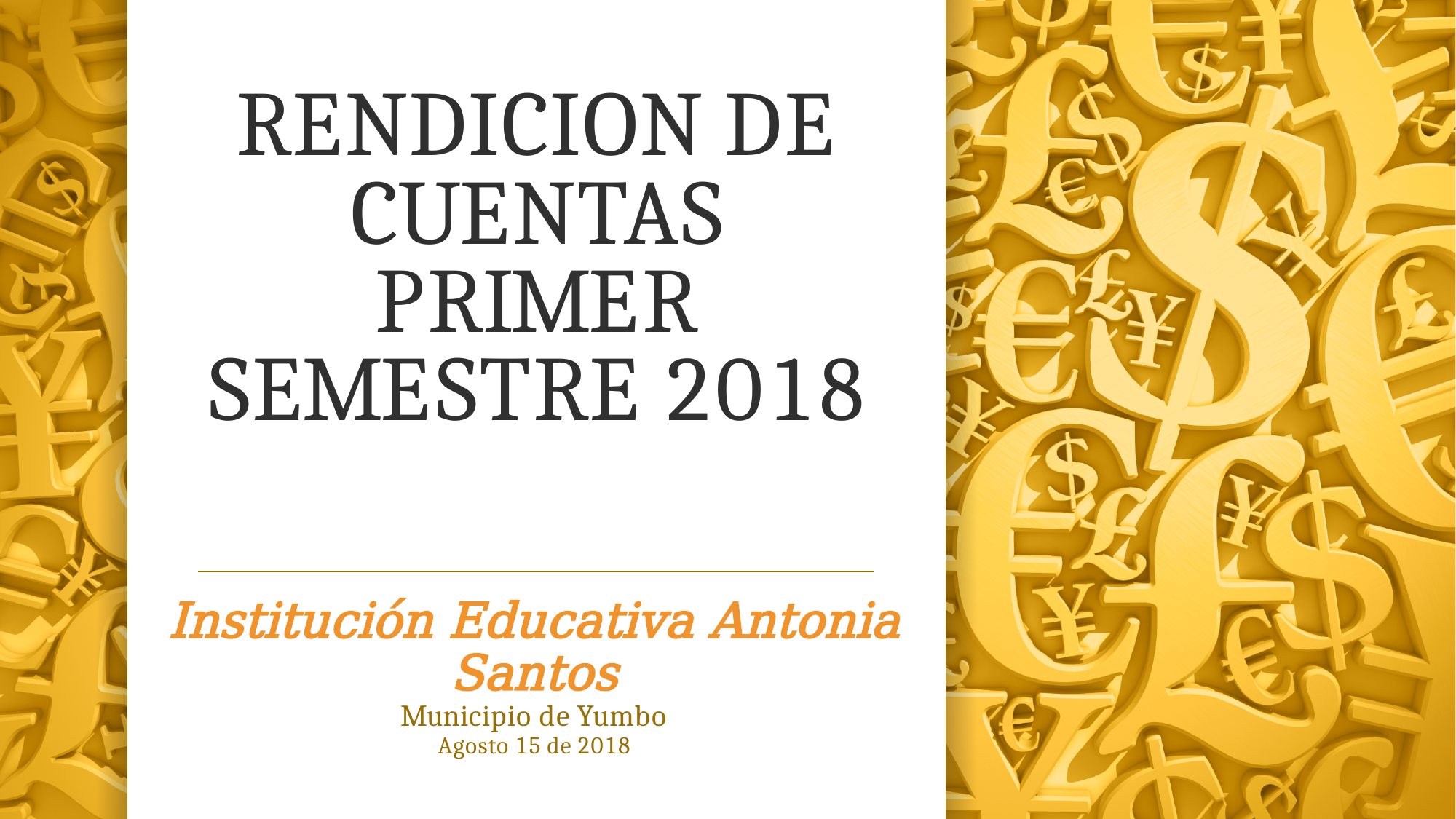

# RENDICION DE CUENTAS PRIMER SEMESTRE 2018
Institución Educativa Antonia Santos
Municipio de Yumbo
Agosto 15 de 2018